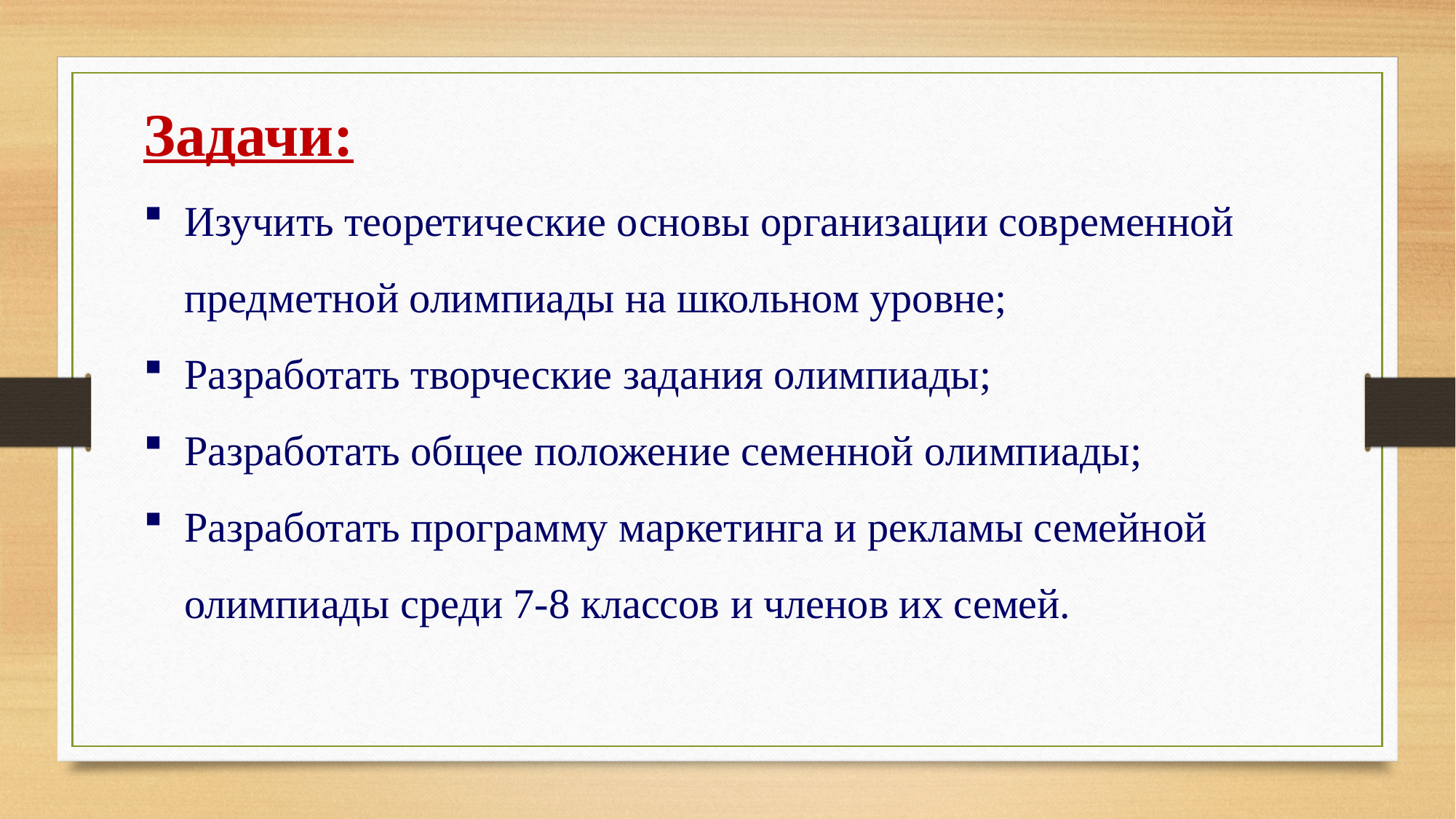

Задачи:
Изучить теоретические основы организации современной предметной олимпиады на школьном уровне;
Разработать творческие задания олимпиады;
Разработать общее положение семенной олимпиады;
Разработать программу маркетинга и рекламы семейной олимпиады среди 7-8 классов и членов их семей.